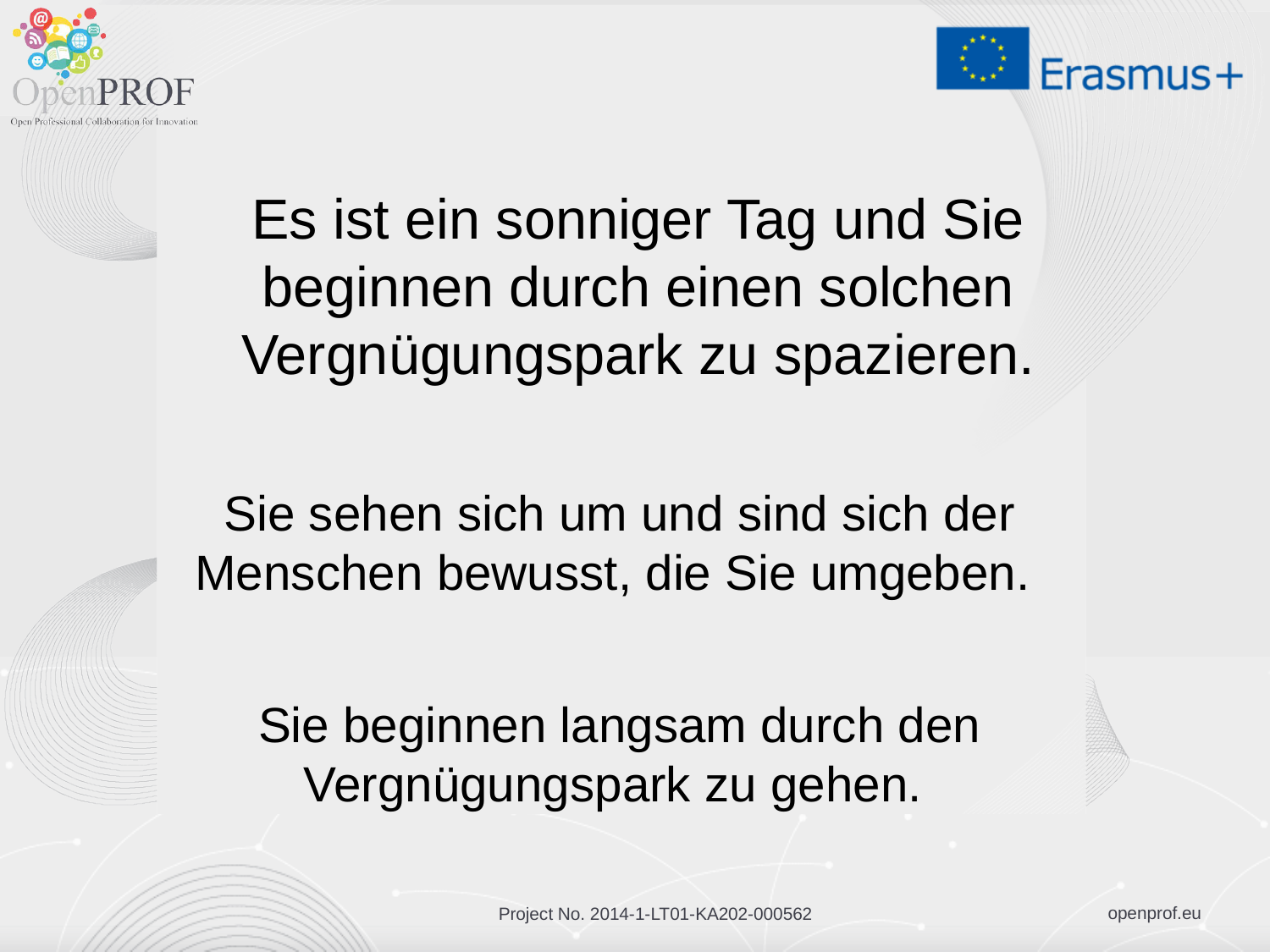

Es ist ein sonniger Tag und Sie beginnen durch einen solchen Vergnügungspark zu spazieren.

Sie sehen sich um und sind sich der Menschen bewusst, die Sie umgeben.

Sie beginnen langsam durch den Vergnügungspark zu gehen.